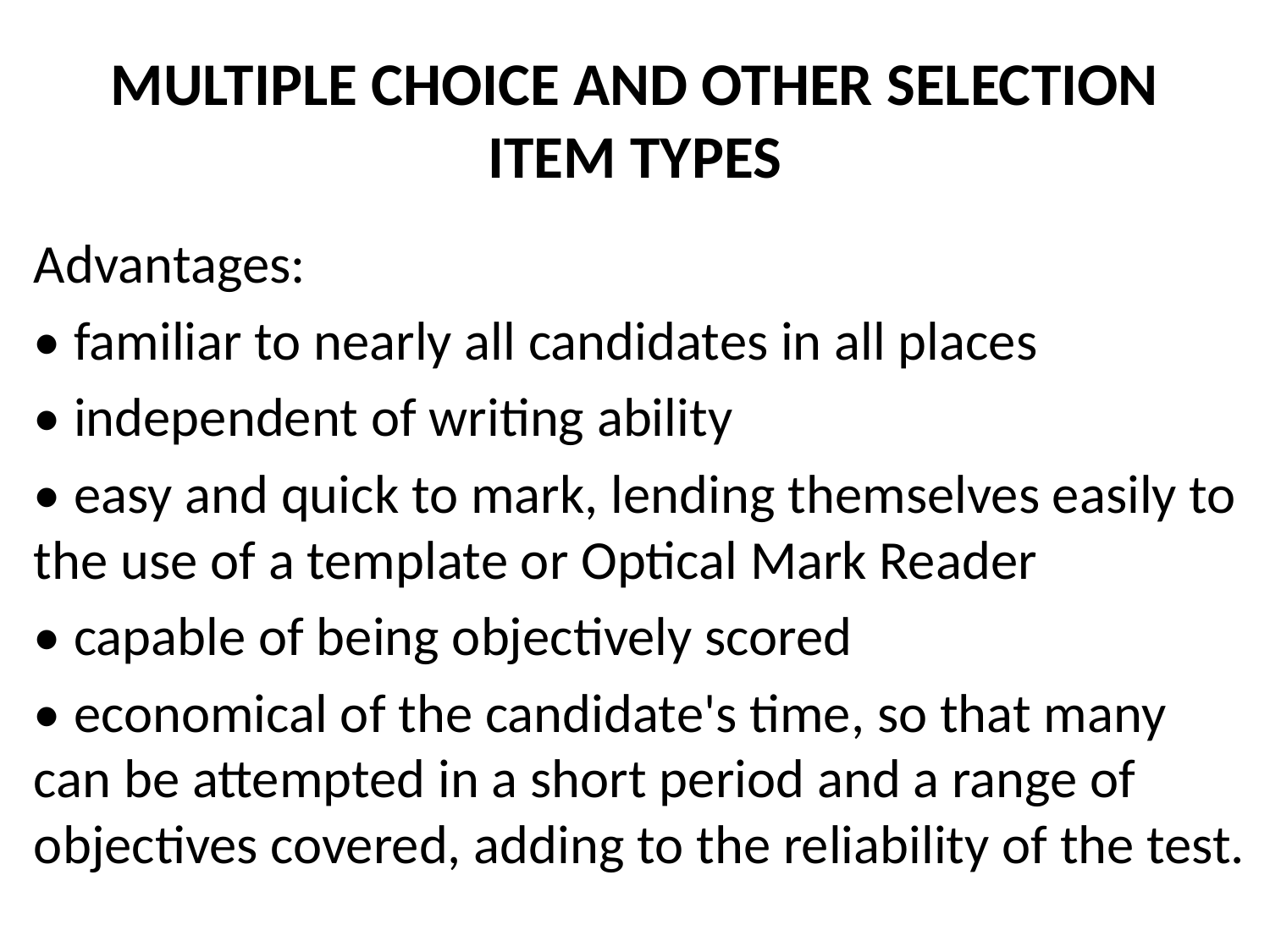

# MULTIPLE CHOICE AND OTHER SELECTION ITEM TYPES
Advantages:
• familiar to nearly all candidates in all places
• independent of writing ability
• easy and quick to mark, lending themselves easily to the use of a template or Optical Mark Reader
• capable of being objectively scored
• economical of the candidate's time, so that many can be attempted in a short period and a range of objectives covered, adding to the reliability of the test.